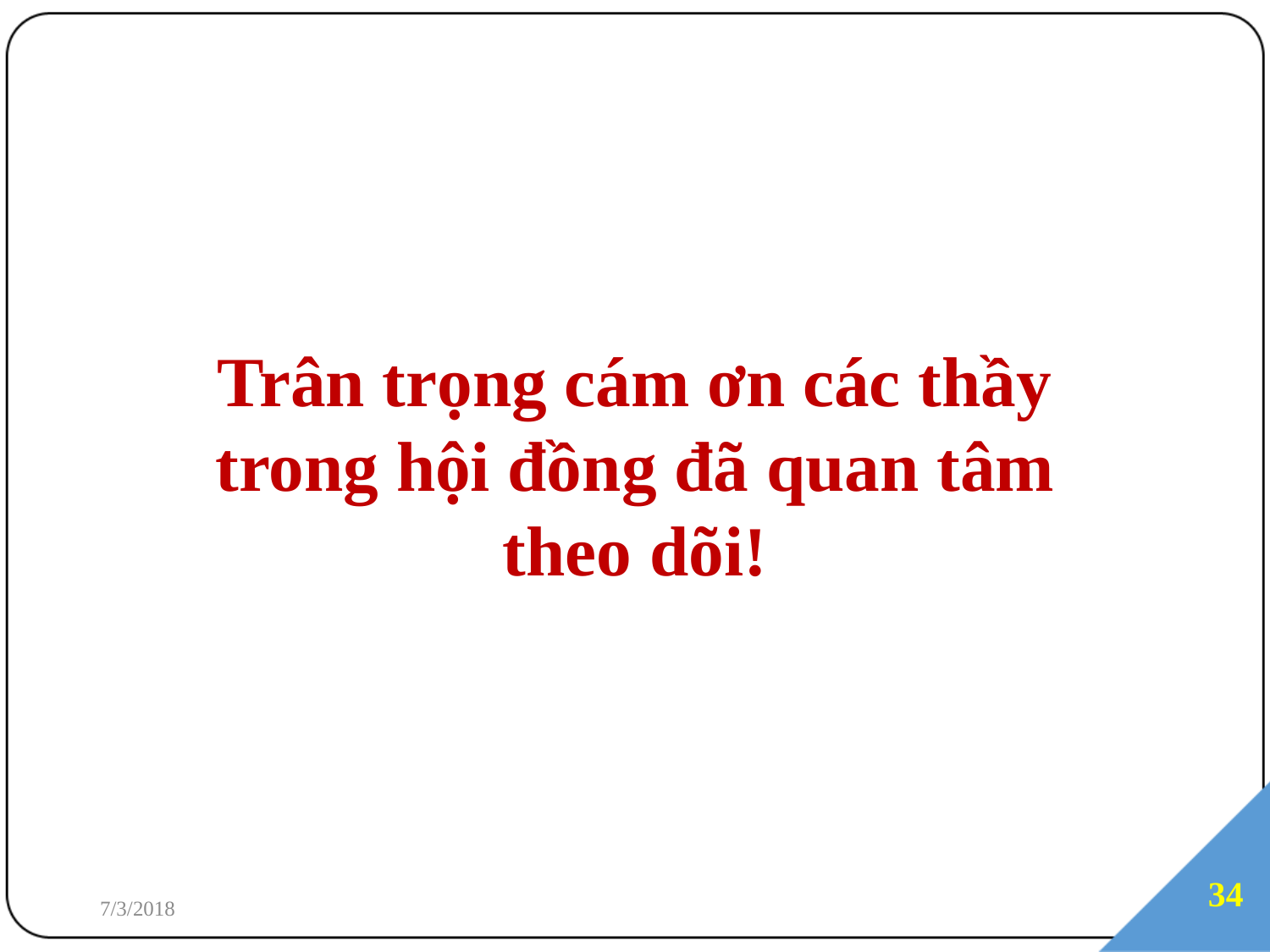

Trân trọng cám ơn các thầy trong hội đồng đã quan tâm theo dõi!
34
7/3/2018